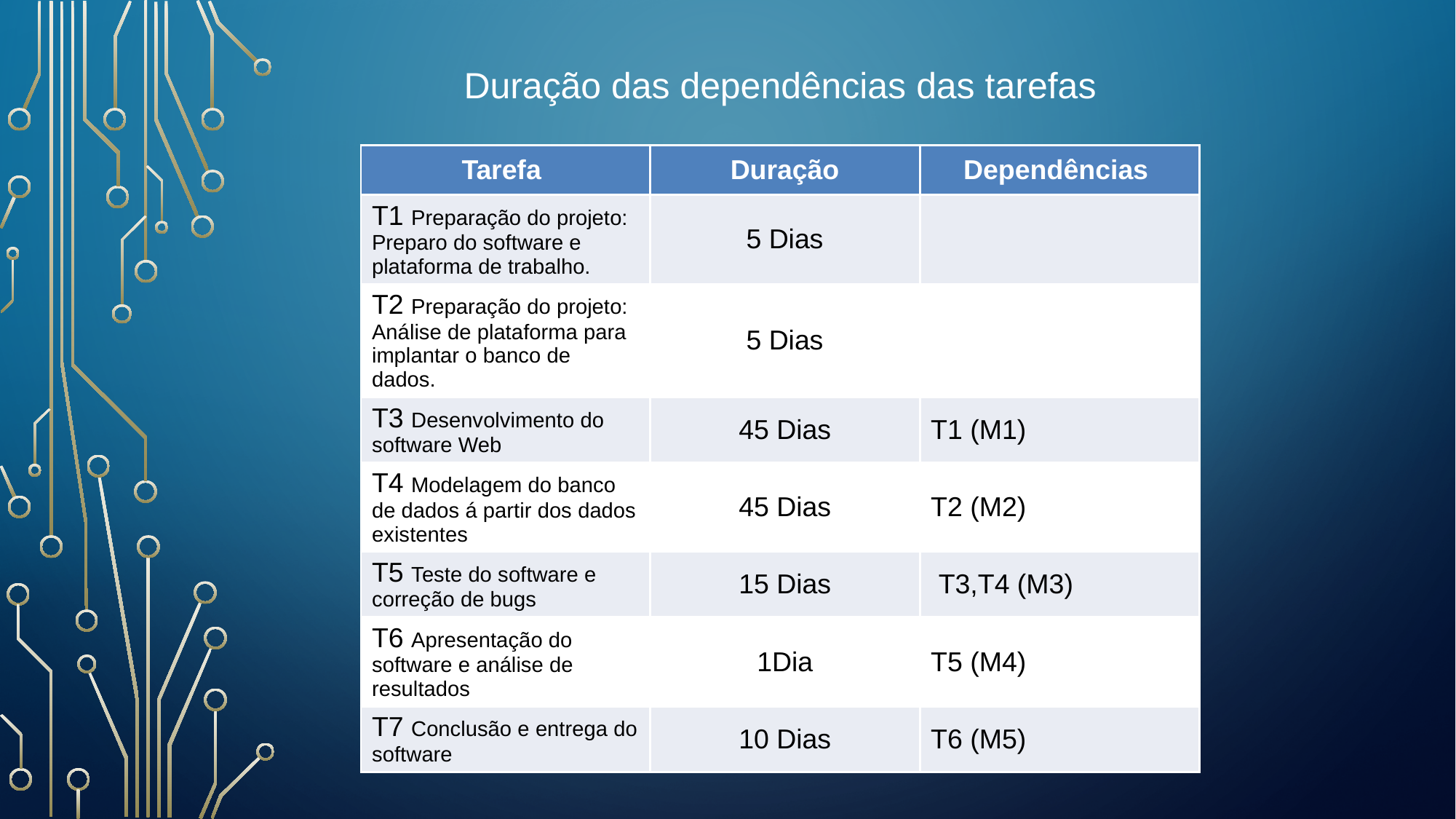

Duração das dependências das tarefas
| Tarefa | Duração | Dependências |
| --- | --- | --- |
| T1 Preparação do projeto: Preparo do software e plataforma de trabalho. | 5 Dias |  |
| T2 Preparação do projeto: Análise de plataforma para implantar o banco de dados. | 5 Dias |  |
| T3 Desenvolvimento do software Web | 45 Dias | T1 (M1) |
| T4 Modelagem do banco de dados á partir dos dados existentes | 45 Dias | T2 (M2) |
| T5 Teste do software e correção de bugs | 15 Dias | T3,T4 (M3) |
| T6 Apresentação do software e análise de resultados | 1Dia | T5 (M4) |
| T7 Conclusão e entrega do software | 10 Dias | T6 (M5) |